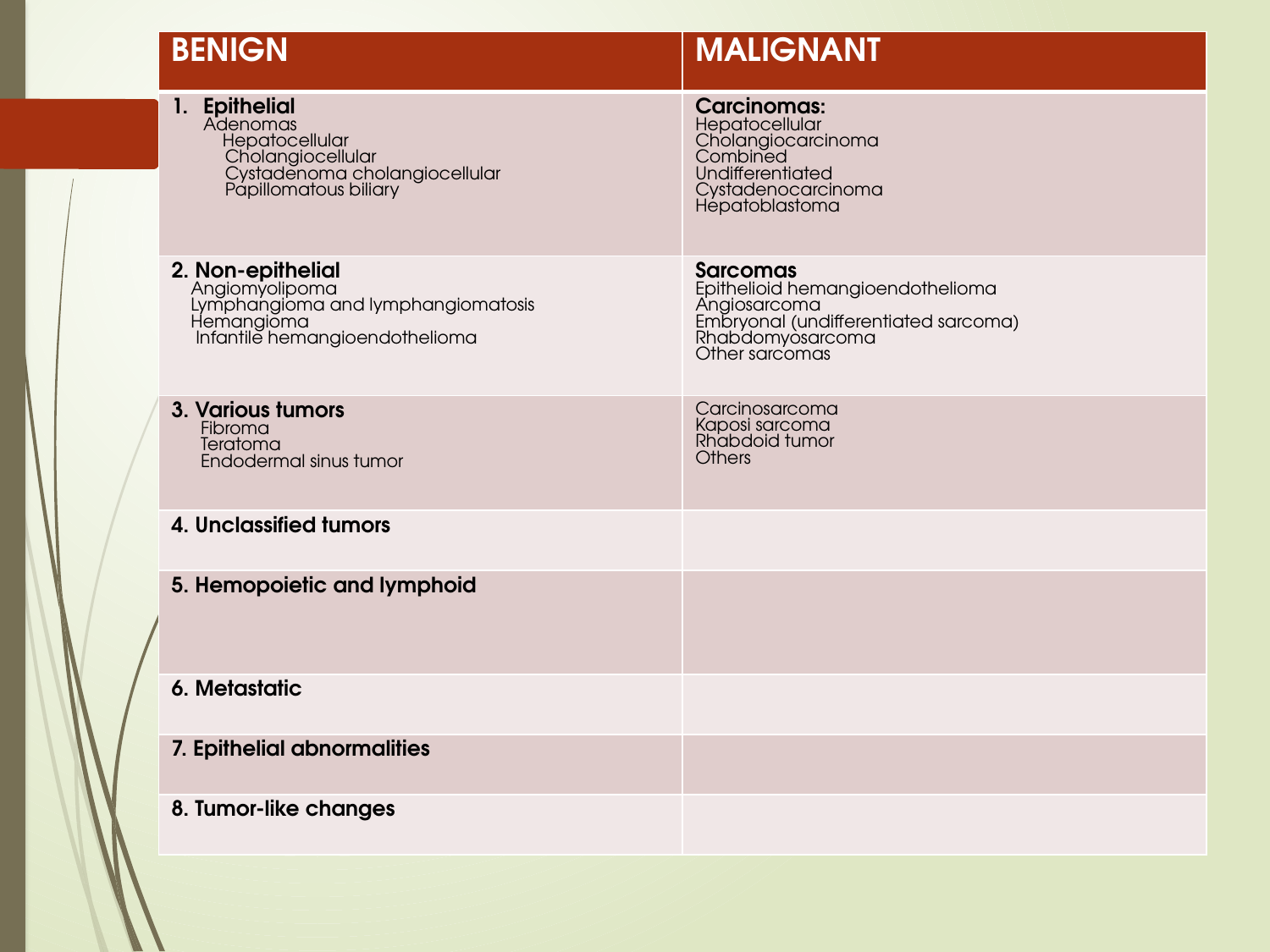

| BENIGN | MALIGNANT |
| --- | --- |
| Epithelial Adenomas Hepatocellular Cholangiocellular Cystadenoma cholangiocellular Papillomatous biliary | Carcinomas: Hepatocellular Cholangiocarcinoma Combined Undifferentiated Cystadenocarcinoma Hepatoblastoma |
| 2. Non-epithelial Angiomyolipoma Lymphangioma and lymphangiomatosis Hemangioma Infantile hemangioendothelioma | Sarcomas Epithelioid hemangioendothelioma Angiosarcoma Embryonal (undifferentiated sarcoma) Rhabdomyosarcoma Other sarcomas |
| 3. Various tumors Fibroma Teratoma Endodermal sinus tumor | Carcinosarcoma Kaposi sarcoma Rhabdoid tumor Others |
| 4. Unclassified tumors |  |
| 5. Hemopoietic and lymphoid |  |
| 6. Metastatic |  |
| 7. Epithelial abnormalities |  |
| 8. Tumor-like changes |  |
#